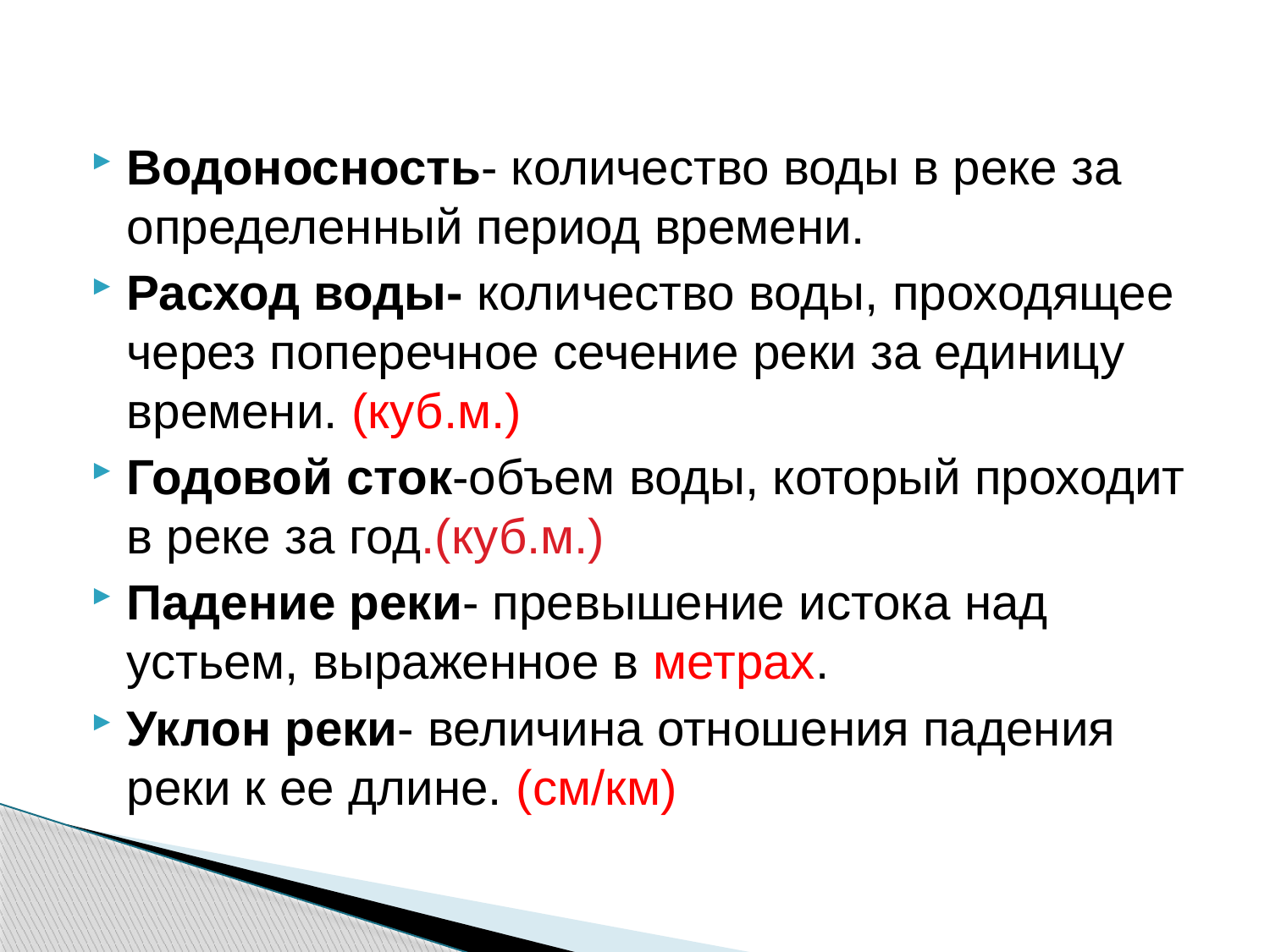

#
Водоносность- количество воды в реке за определенный период времени.
Расход воды- количество воды, проходящее через поперечное сечение реки за единицу времени. (куб.м.)
Годовой сток-объем воды, который проходит в реке за год.(куб.м.)
Падение реки- превышение истока над устьем, выраженное в метрах.
Уклон реки- величина отношения падения реки к ее длине. (см/км)